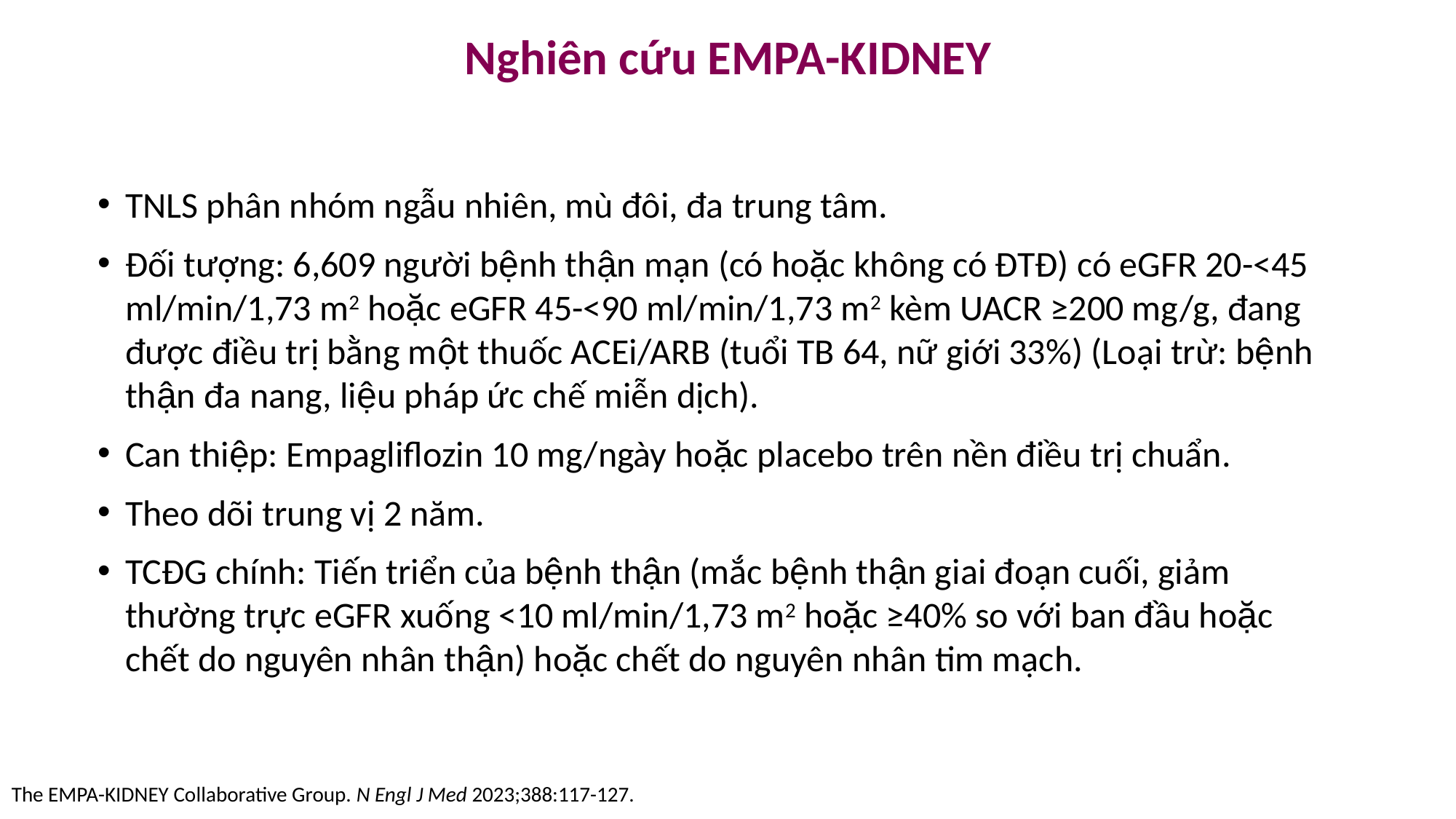

# Nghiên cứu EMPA-KIDNEY
TNLS phân nhóm ngẫu nhiên, mù đôi, đa trung tâm.
Đối tượng: 6,609 người bệnh thận mạn (có hoặc không có ĐTĐ) có eGFR 20-<45 ml/min/1,73 m2 hoặc eGFR 45-<90 ml/min/1,73 m2 kèm UACR ≥200 mg/g, đang được điều trị bằng một thuốc ACEi/ARB (tuổi TB 64, nữ giới 33%) (Loại trừ: bệnh thận đa nang, liệu pháp ức chế miễn dịch).
Can thiệp: Empagliflozin 10 mg/ngày hoặc placebo trên nền điều trị chuẩn.
Theo dõi trung vị 2 năm.
TCĐG chính: Tiến triển của bệnh thận (mắc bệnh thận giai đoạn cuối, giảm thường trực eGFR xuống <10 ml/min/1,73 m2 hoặc ≥40% so với ban đầu hoặc chết do nguyên nhân thận) hoặc chết do nguyên nhân tim mạch.

The EMPA-KIDNEY Collaborative Group. N Engl J Med 2023;388:117-127.